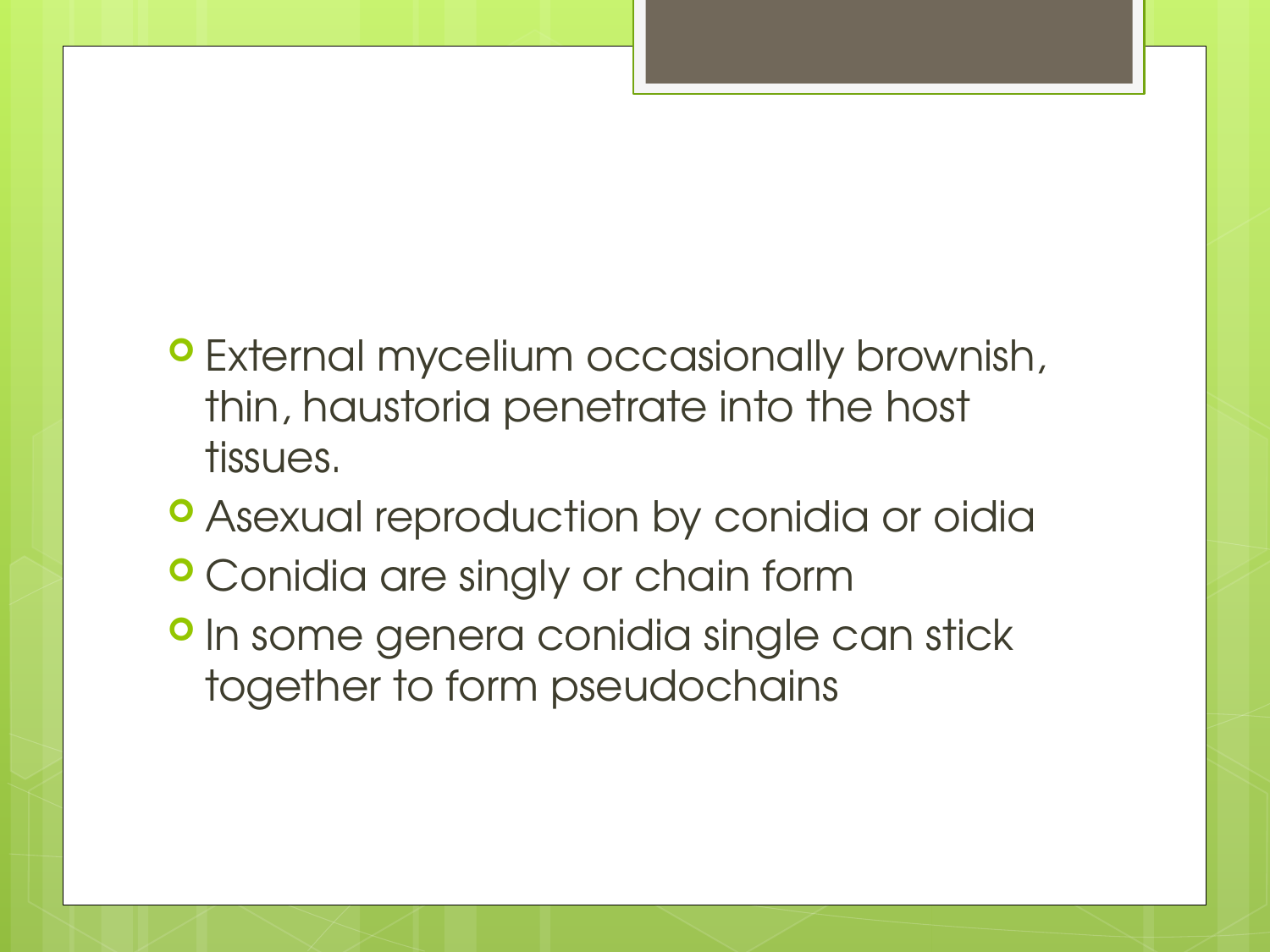

#
External mycelium occasionally brownish, thin, haustoria penetrate into the host tissues.
Asexual reproduction by conidia or oidia
Conidia are singly or chain form
In some genera conidia single can stick together to form pseudochains